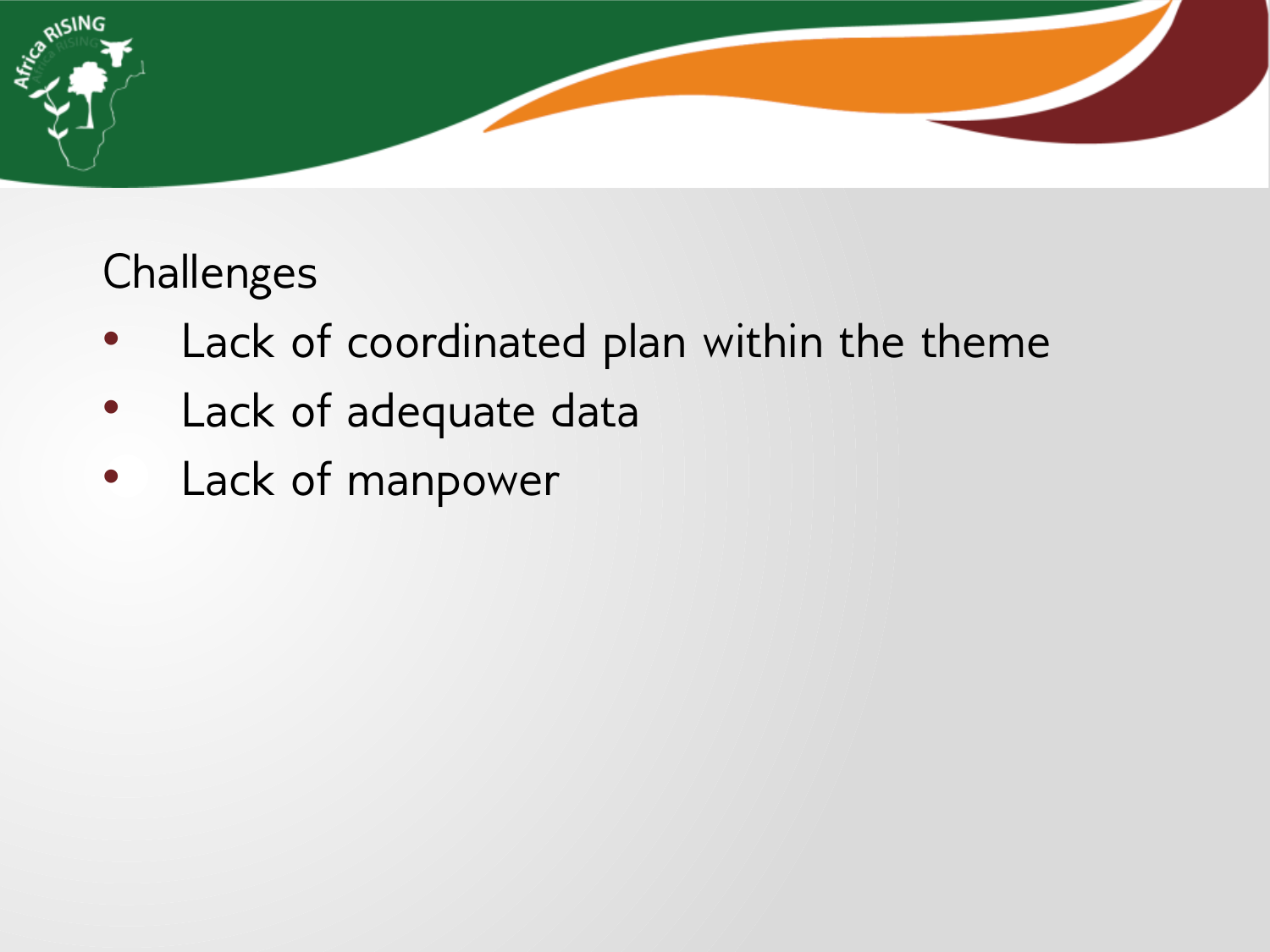

Challenges
Lack of coordinated plan within the theme
Lack of adequate data
Lack of manpower